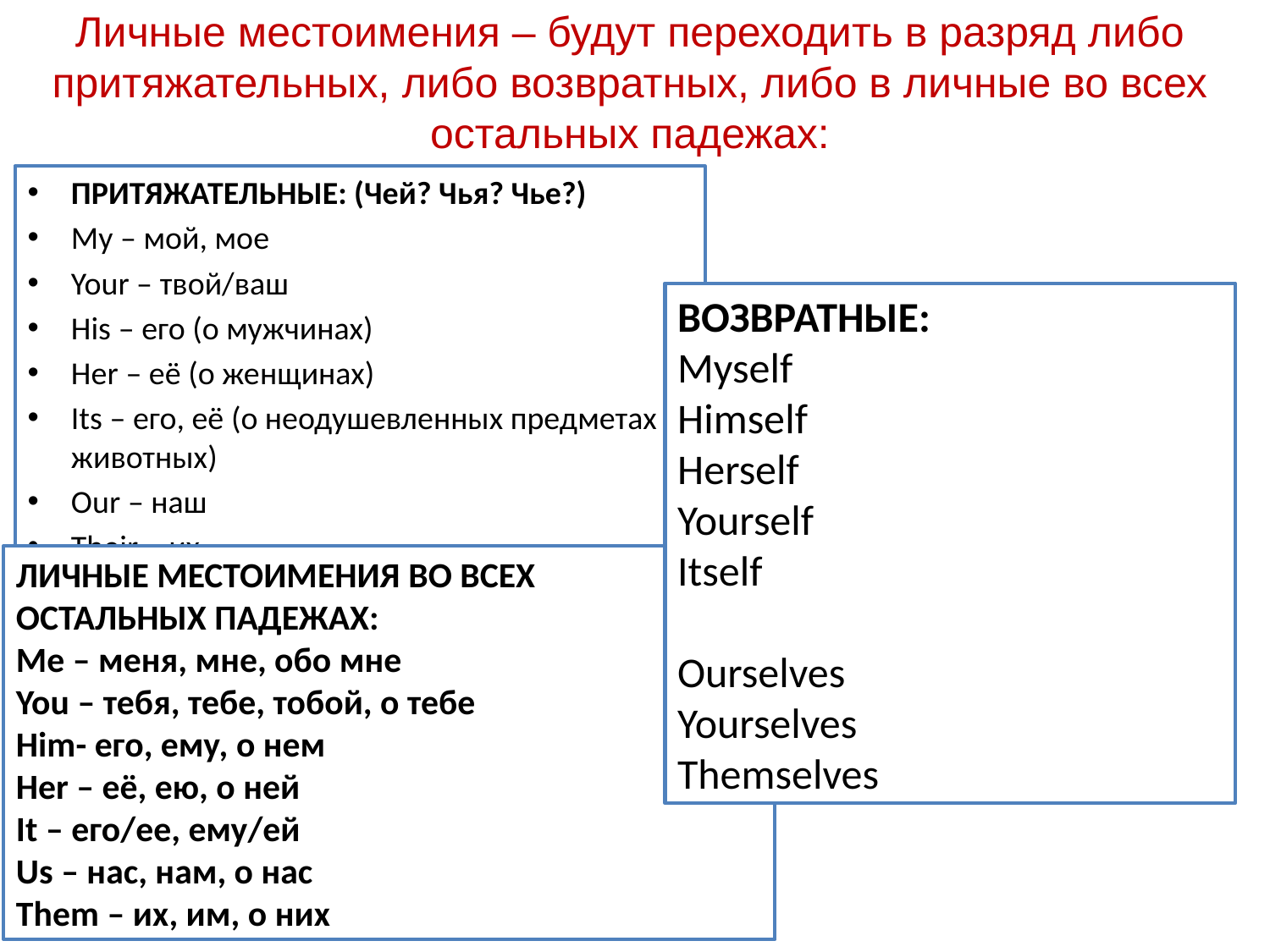

# Личные местоимения – будут переходить в разряд либо притяжательных, либо возвратных, либо в личные во всех остальных падежах:
ПРИТЯЖАТЕЛЬНЫЕ: (Чей? Чья? Чье?)
My – мой, мое
Your – твой/ваш
His – его (о мужчинах)
Her – её (о женщинах)
Its – его, её (о неодушевленных предметах и животных)
Our – наш
Their – их

ВОЗВРАТНЫЕ:
Myself
Himself
Herself
Yourself
Itself

Ourselves
Yourselves
Themselves
ЛИЧНЫЕ МЕСТОИМЕНИЯ ВО ВСЕХ
ОСТАЛЬНЫХ ПАДЕЖАХ:
Me – меня, мне, обо мне
You – тебя, тебе, тобой, о тебе
Him- его, ему, о нем
Her – её, ею, о ней
It – его/ее, ему/ей
Us – нас, нам, о нас
Them – их, им, о них